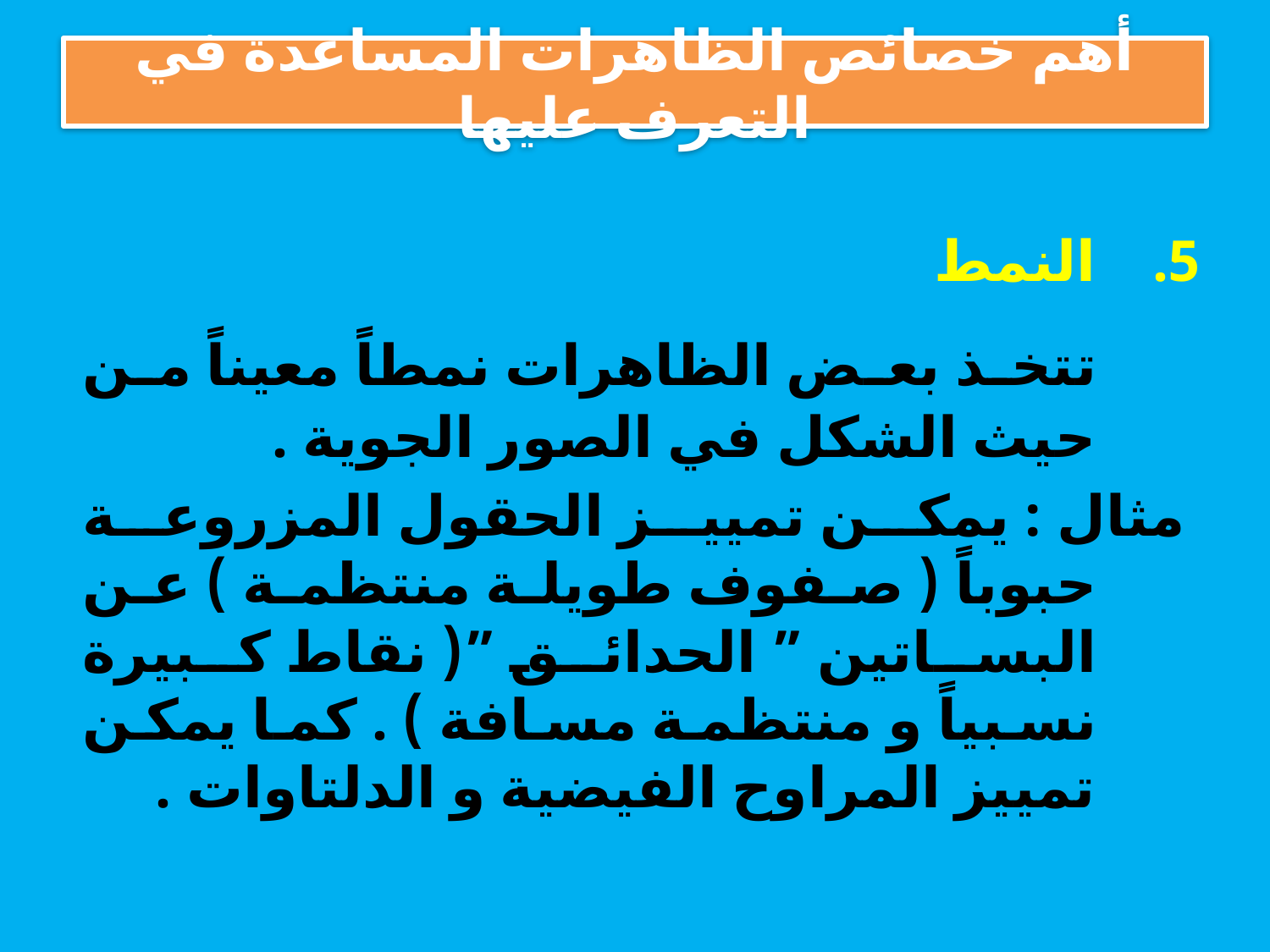

# أهم خصائص الظاهرات المساعدة في التعرف عليها
النمط
		تتخذ بعض الظاهرات نمطاً معيناً من حيث الشكل في الصور الجوية .
 مثال : يمكن تمييز الحقول المزروعة حبوباً ( صفوف طويلة منتظمة ) عن البساتين ” الحدائق ”( نقاط كبيرة نسبياً و منتظمة مسافة ) . كما يمكن تمييز المراوح الفيضية و الدلتاوات .